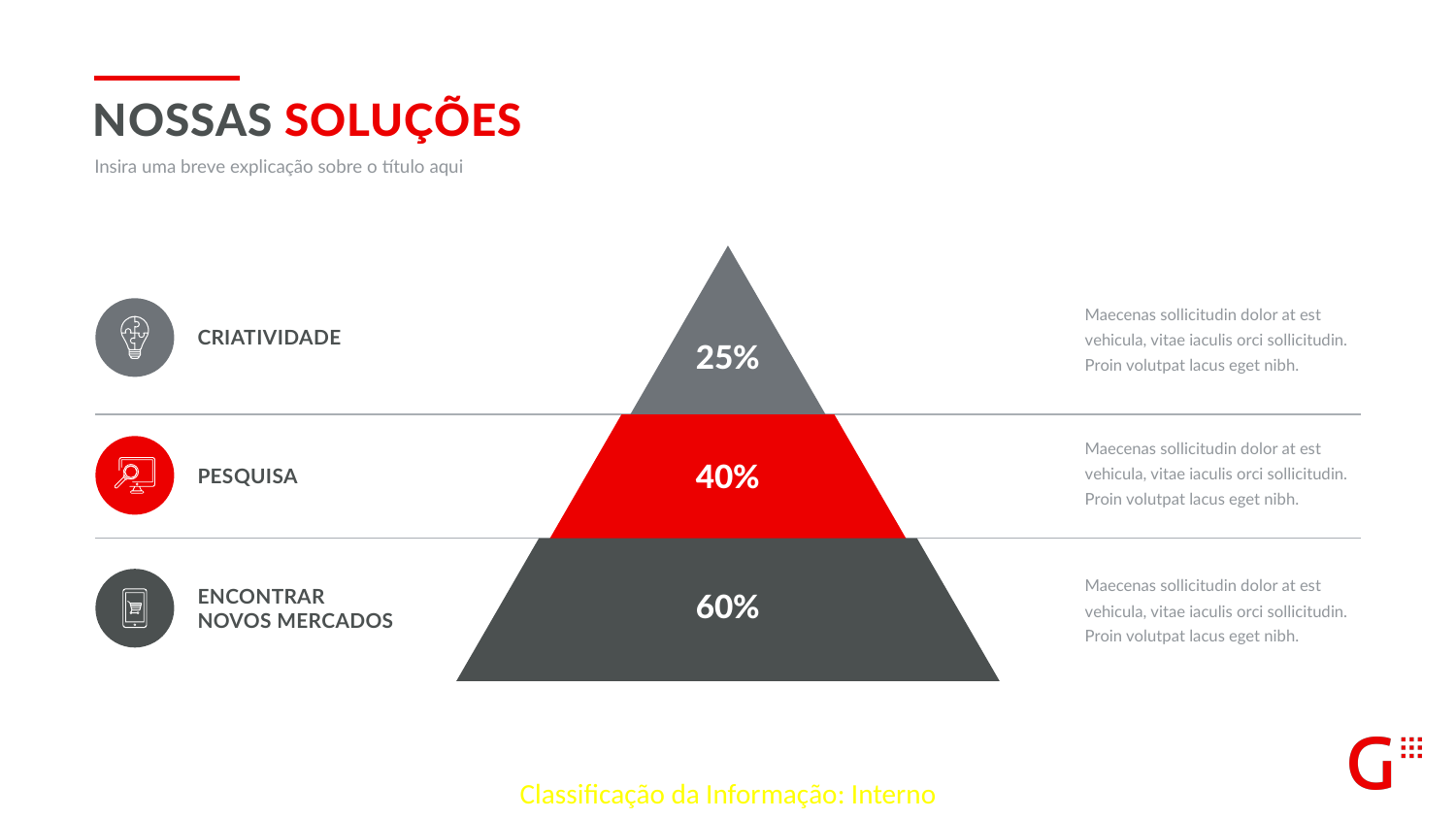

NOSSAS SOLUÇÕES
Insira uma breve explicação sobre o título aqui

Maecenas sollicitudin dolor at est vehicula, vitae iaculis orci sollicitudin. Proin volutpat lacus eget nibh.
criatividade
25%

Maecenas sollicitudin dolor at est vehicula, vitae iaculis orci sollicitudin. Proin volutpat lacus eget nibh.

40%
pesquisa

Maecenas sollicitudin dolor at est vehicula, vitae iaculis orci sollicitudin. Proin volutpat lacus eget nibh.
Encontrar novos mercados
60%